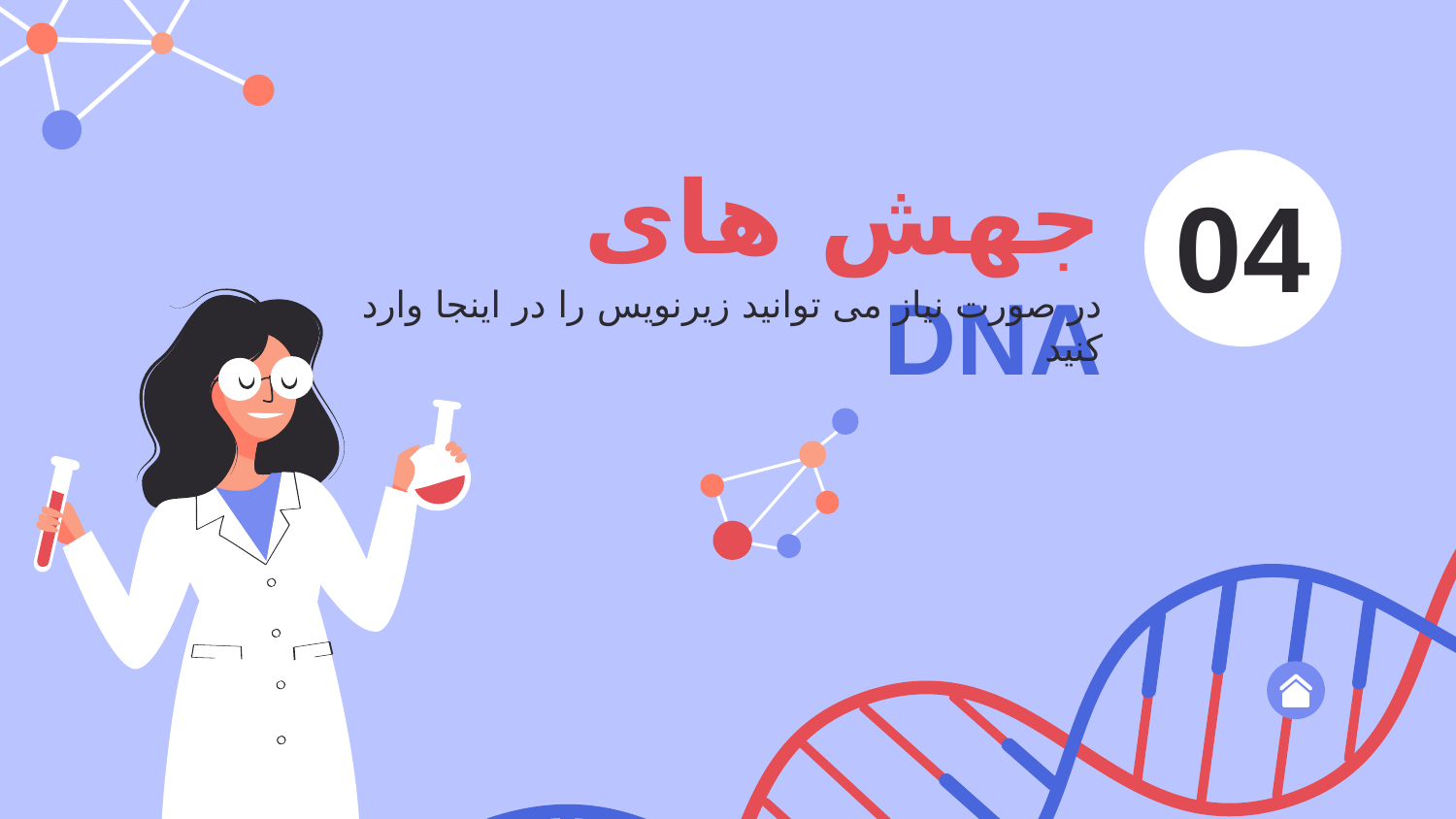

# جهش های DNA
04
در صورت نیاز می توانید زیرنویس را در اینجا وارد کنید